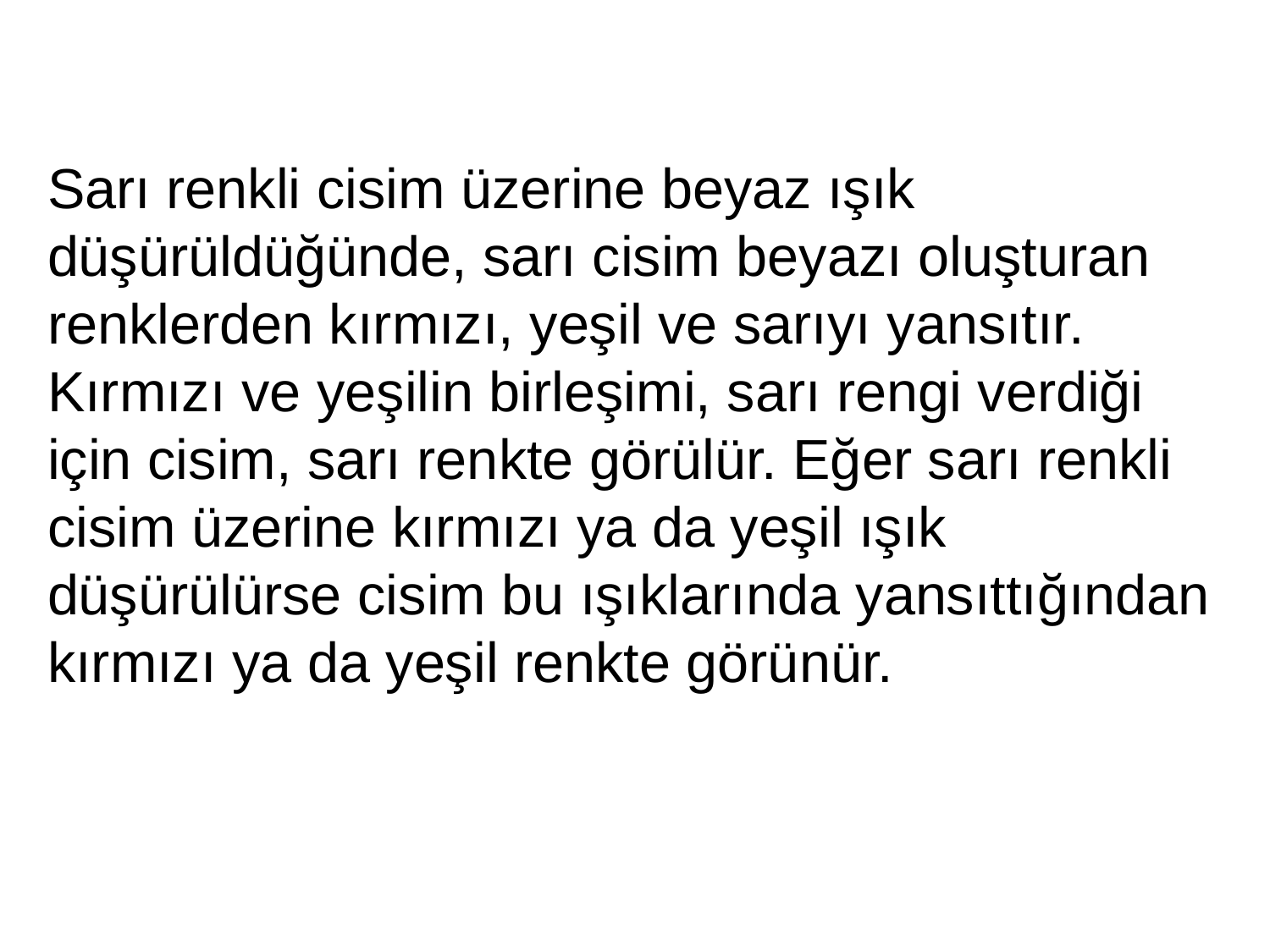

Sarı renkli cisim üzerine beyaz ışık düşürüldüğünde, sarı cisim beyazı oluşturan renklerden kırmızı, yeşil ve sarıyı yansıtır. Kırmızı ve yeşilin birleşimi, sarı rengi verdiği için cisim, sarı renkte görülür. Eğer sarı renkli cisim üzerine kırmızı ya da yeşil ışık düşürülürse cisim bu ışıklarında yansıttığından kırmızı ya da yeşil renkte görünür.